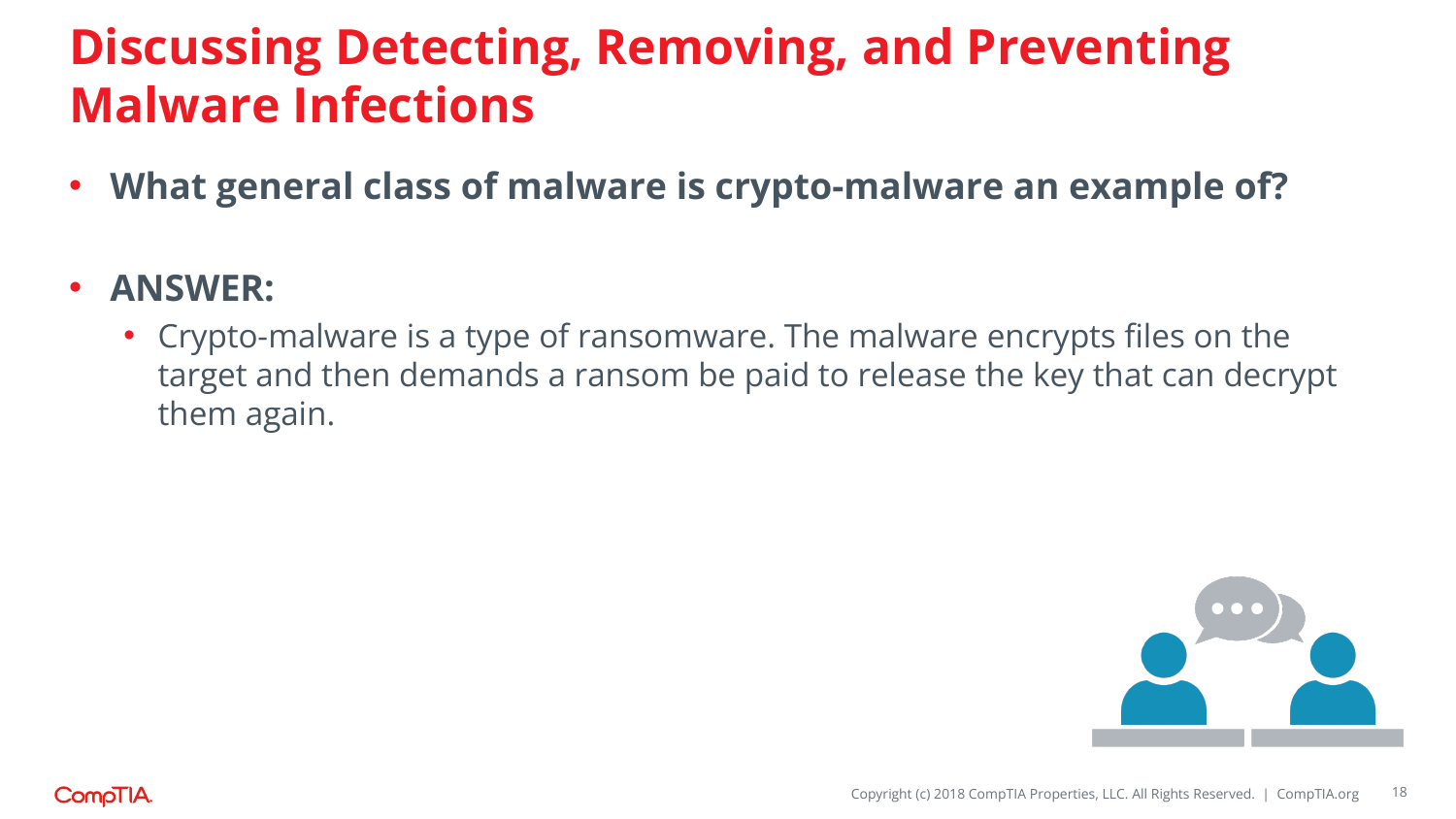

# Discussing Detecting, Removing, and Preventing Malware Infections
What general class of malware is crypto-malware an example of?

ANSWER:
Crypto-malware is a type of ransomware. The malware encrypts files on the target and then demands a ransom be paid to release the key that can decrypt them again.

18